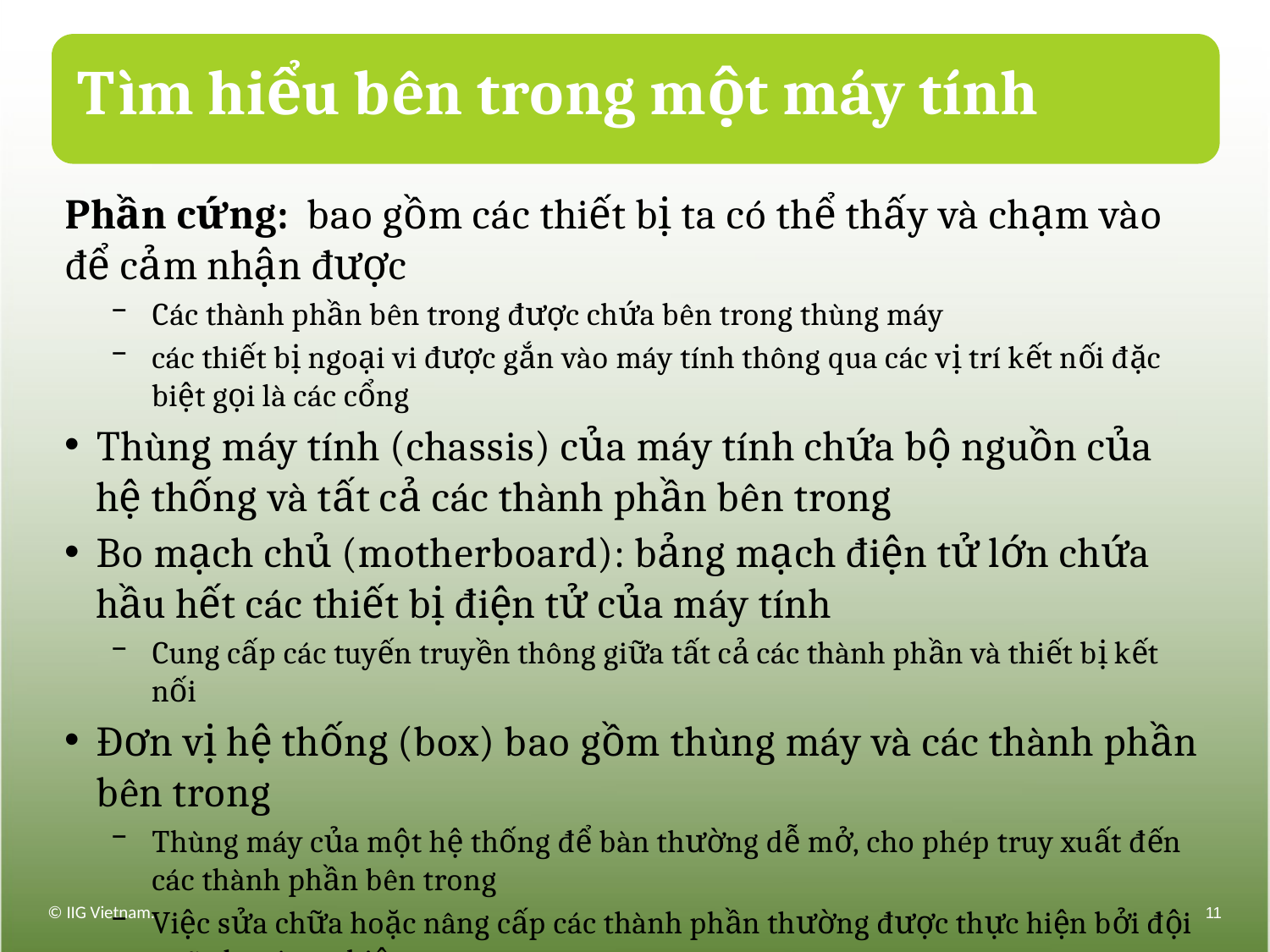

# Tìm hiểu bên trong một máy tính
Phần cứng:  bao gồm các thiết bị ta có thể thấy và chạm vào để cảm nhận được
Các thành phần bên trong được chứa bên trong thùng máy
các thiết bị ngoại vi được gắn vào máy tính thông qua các vị trí kết nối đặc biệt gọi là các cổng
Thùng máy tính (chassis) của máy tính chứa bộ nguồn của hệ thống và tất cả các thành phần bên trong
Bo mạch chủ (motherboard): bảng mạch điện tử lớn chứa hầu hết các thiết bị điện tử của máy tính
Cung cấp các tuyến truyền thông giữa tất cả các thành phần và thiết bị kết nối
Đơn vị hệ thống (box) bao gồm thùng máy và các thành phần bên trong
Thùng máy của một hệ thống để bàn thường dễ mở, cho phép truy xuất đến các thành phần bên trong
Việc sửa chữa hoặc nâng cấp các thành phần thường được thực hiện bởi đội ngũ chuyên nghiệp
© IIG Vietnam.
11